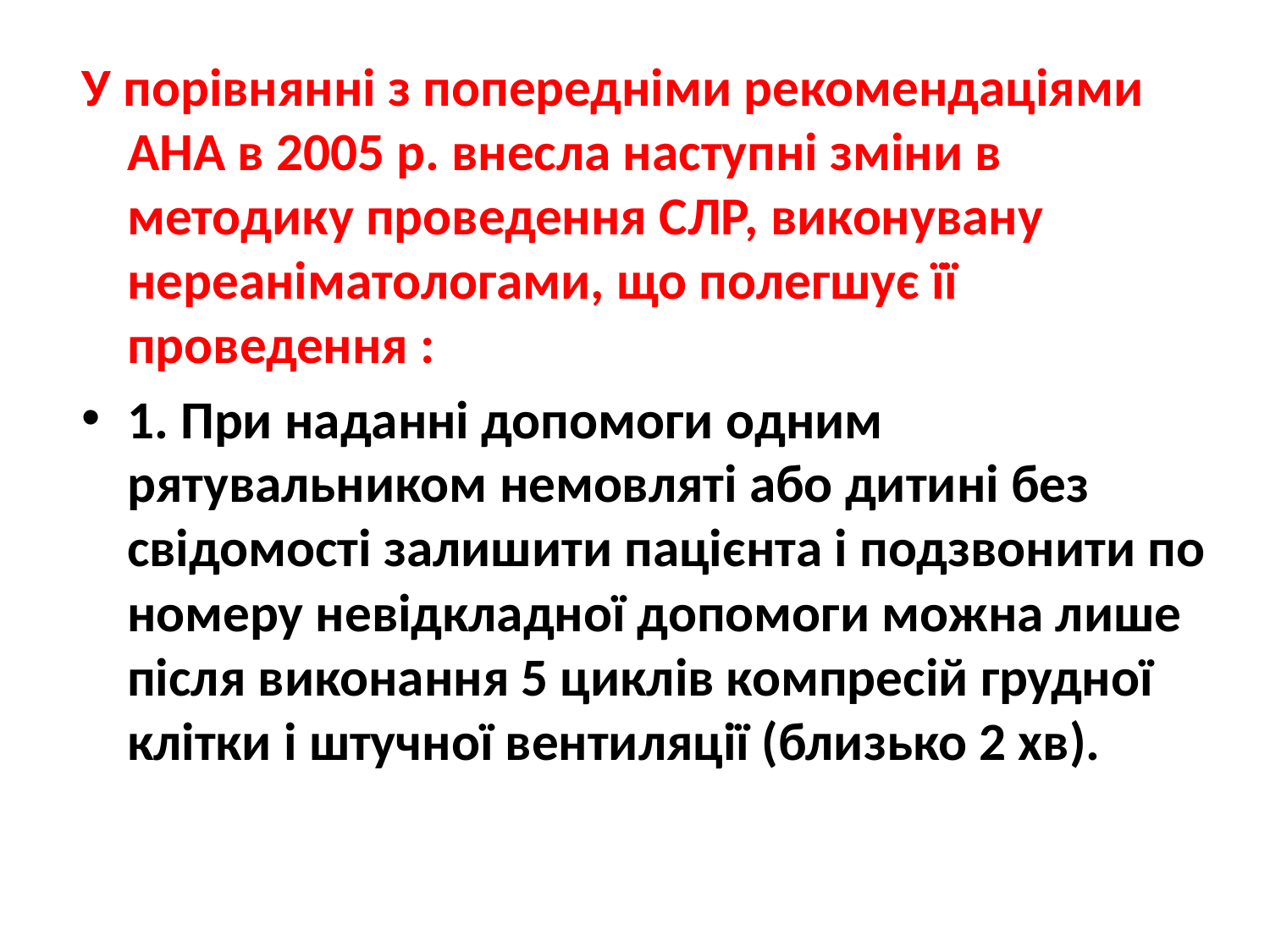

У порівнянні з попередніми рекомендаціями АНА в 2005 р. внесла наступні зміни в методику проведення СЛР, виконувану нереаніматологами, що полегшує її проведення :
1. При наданні допомоги одним рятувальником немовляті або дитині без свідомості залишити пацієнта і подзвонити по номеру невідкладної допомоги можна лише після виконання 5 циклів компресій грудної клітки і штучної вентиляції (близько 2 хв).